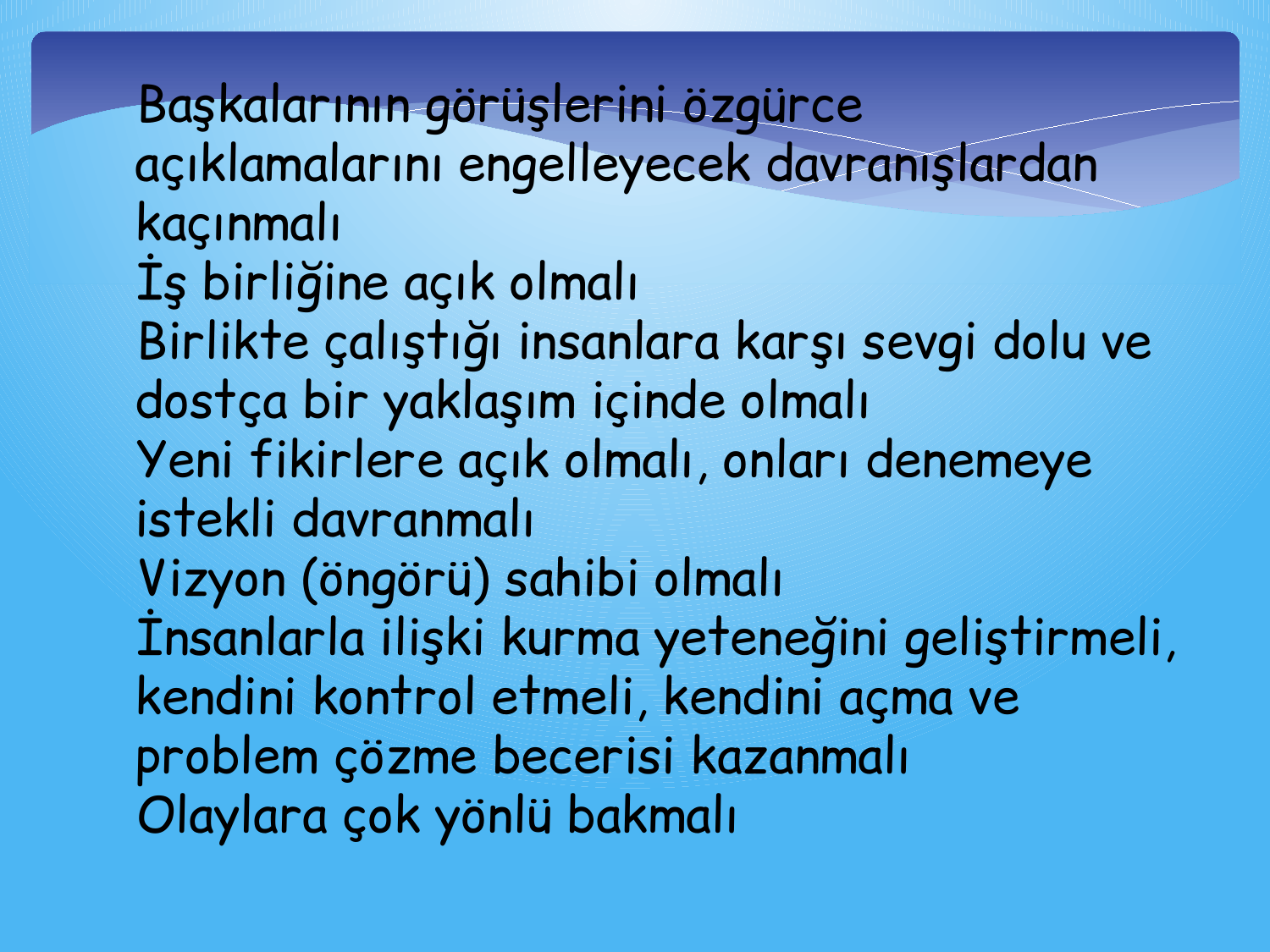

Başkalarının görüşlerini özgürce açıklamalarını engelleyecek davranışlardan kaçınmalı
İş birliğine açık olmalı
Birlikte çalıştığı insanlara karşı sevgi dolu ve dostça bir yaklaşım içinde olmalı
Yeni fikirlere açık olmalı, onları denemeye istekli davranmalı
Vizyon (öngörü) sahibi olmalı
İnsanlarla ilişki kurma yeteneğini geliştirmeli, kendini kontrol etmeli, kendini açma ve problem çözme becerisi kazanmalı
Olaylara çok yönlü bakmalı